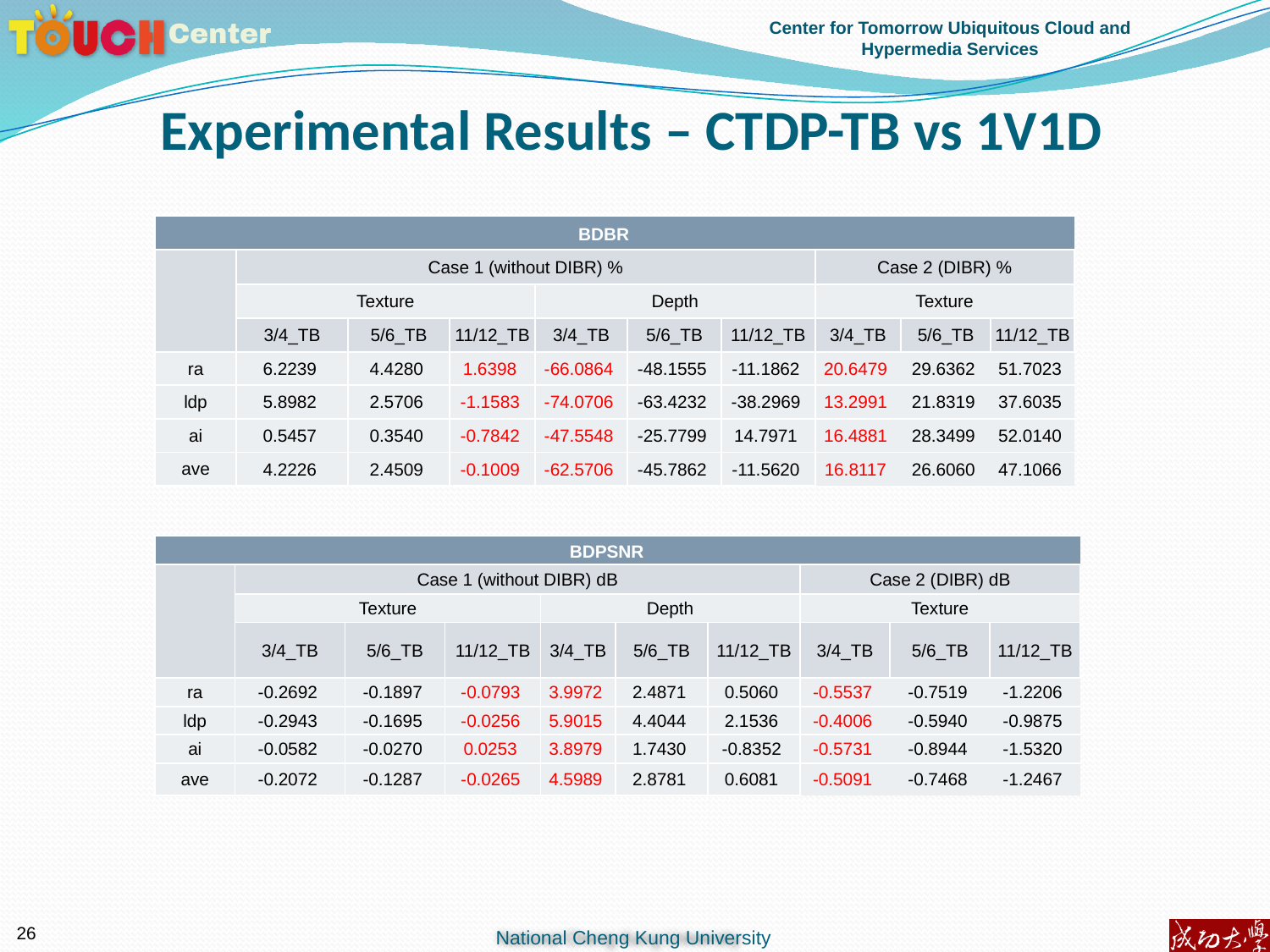

# Experimental Results – CTDP-TB vs 1V1D
| BDBR |  |  |  |  |  |  |  |  |  |
| --- | --- | --- | --- | --- | --- | --- | --- | --- | --- |
|  | Case 1 (without DIBR) % |  |  |  |  |  | Case 2 (DIBR) % |  |  |
|  | Texture |  |  | Depth |  |  | Texture |  |  |
|  | 3/4\_TB | 5/6\_TB | 11/12\_TB | 3/4\_TB | 5/6\_TB | 11/12\_TB | 3/4\_TB | 5/6\_TB | 11/12\_TB |
| ra | 6.2239 | 4.4280 | 1.6398 | -66.0864 | -48.1555 | -11.1862 | 20.6479 | 29.6362 | 51.7023 |
| ldp | 5.8982 | 2.5706 | -1.1583 | -74.0706 | -63.4232 | -38.2969 | 13.2991 | 21.8319 | 37.6035 |
| ai | 0.5457 | 0.3540 | -0.7842 | -47.5548 | -25.7799 | 14.7971 | 16.4881 | 28.3499 | 52.0140 |
| ave | 4.2226 | 2.4509 | -0.1009 | -62.5706 | -45.7862 | -11.5620 | 16.8117 | 26.6060 | 47.1066 |
| BDPSNR |  |  |  |  |  |  |  |  |  |
| --- | --- | --- | --- | --- | --- | --- | --- | --- | --- |
|  | Case 1 (without DIBR) dB |  |  |  |  |  | Case 2 (DIBR) dB |  |  |
|  | Texture |  |  | Depth |  |  | Texture |  |  |
|  | 3/4\_TB | 5/6\_TB | 11/12\_TB | 3/4\_TB | 5/6\_TB | 11/12\_TB | 3/4\_TB | 5/6\_TB | 11/12\_TB |
| ra | -0.2692 | -0.1897 | -0.0793 | 3.9972 | 2.4871 | 0.5060 | -0.5537 | -0.7519 | -1.2206 |
| ldp | -0.2943 | -0.1695 | -0.0256 | 5.9015 | 4.4044 | 2.1536 | -0.4006 | -0.5940 | -0.9875 |
| ai | -0.0582 | -0.0270 | 0.0253 | 3.8979 | 1.7430 | -0.8352 | -0.5731 | -0.8944 | -1.5320 |
| ave | -0.2072 | -0.1287 | -0.0265 | 4.5989 | 2.8781 | 0.6081 | -0.5091 | -0.7468 | -1.2467 |